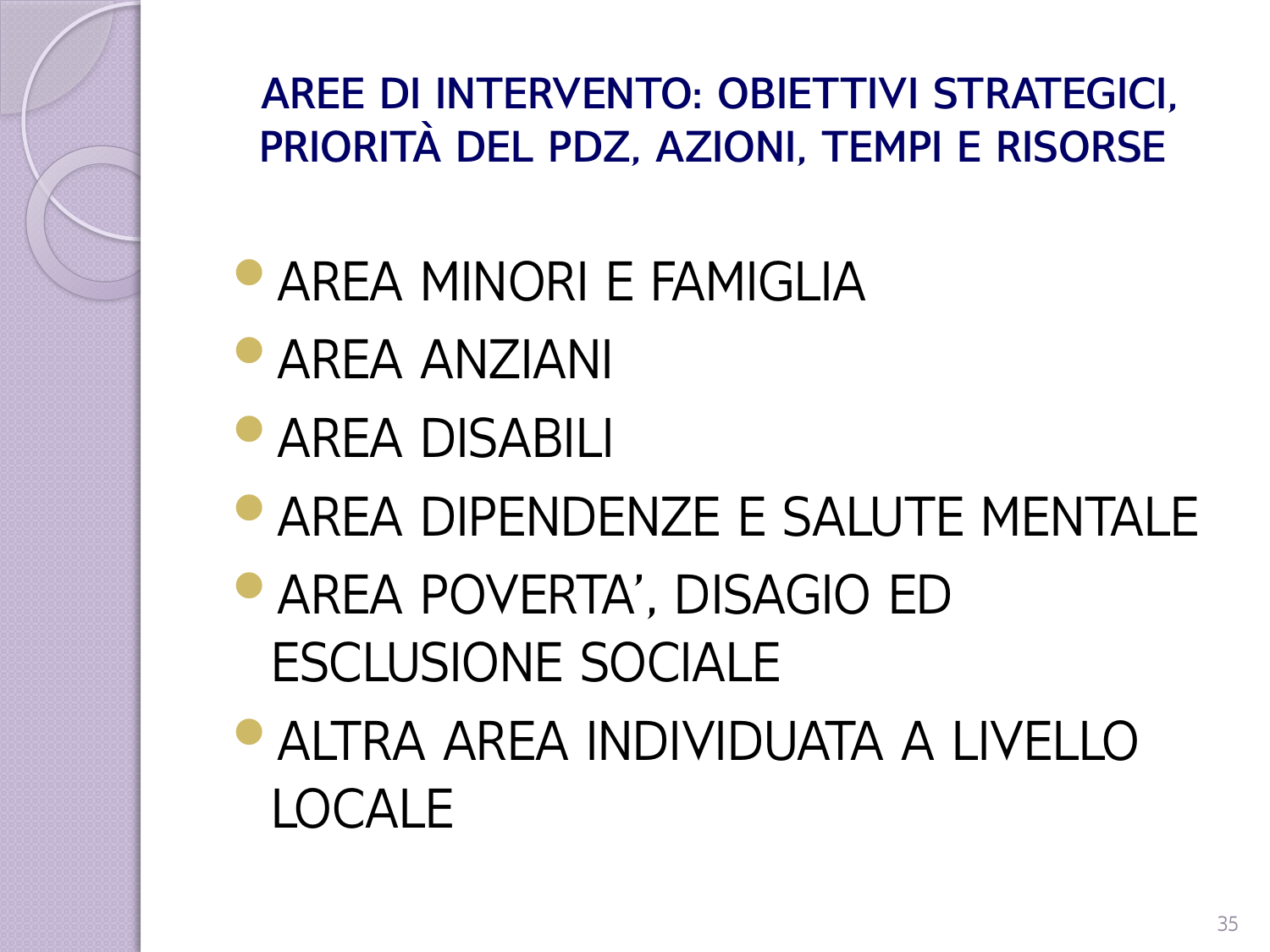

# AREE DI INTERVENTO: OBIETTIVI STRATEGICI, PRIORITÀ DEL PDZ, AZIONI, TEMPI E RISORSE
AREA MINORI E FAMIGLIA
AREA ANZIANI
AREA DISABILI
AREA DIPENDENZE E SALUTE MENTALE
AREA POVERTA’, DISAGIO ED ESCLUSIONE SOCIALE
ALTRA AREA INDIVIDUATA A LIVELLO LOCALE
35